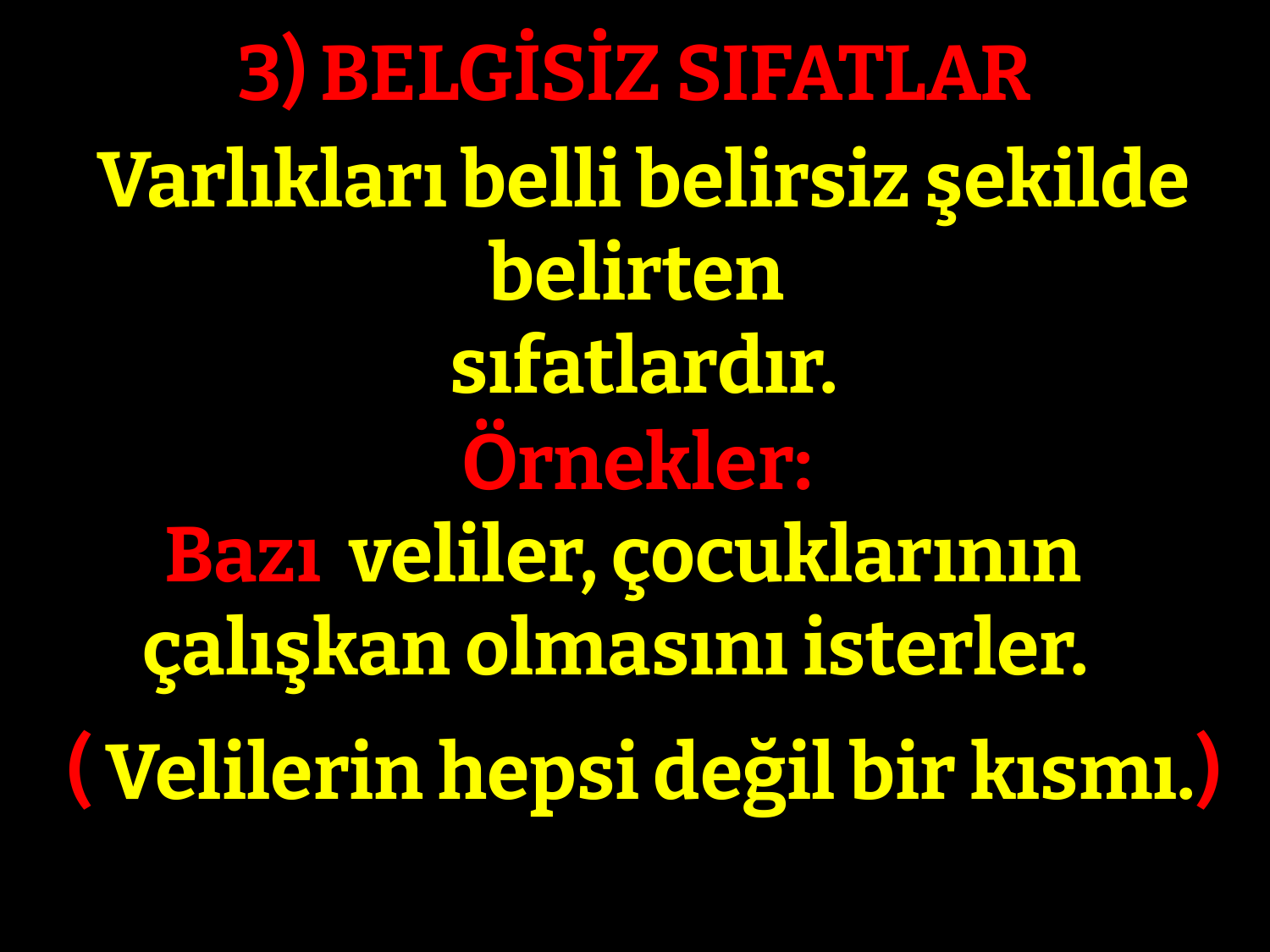

3) BELGİSİZ SIFATLAR
Varlıkları belli belirsiz şekilde belirten
sıfatlardır.
#
Örnekler:
Bazı  veliler, çocuklarının çalışkan olmasını isterler.

( Velilerin hepsi değil bir kısmı.)